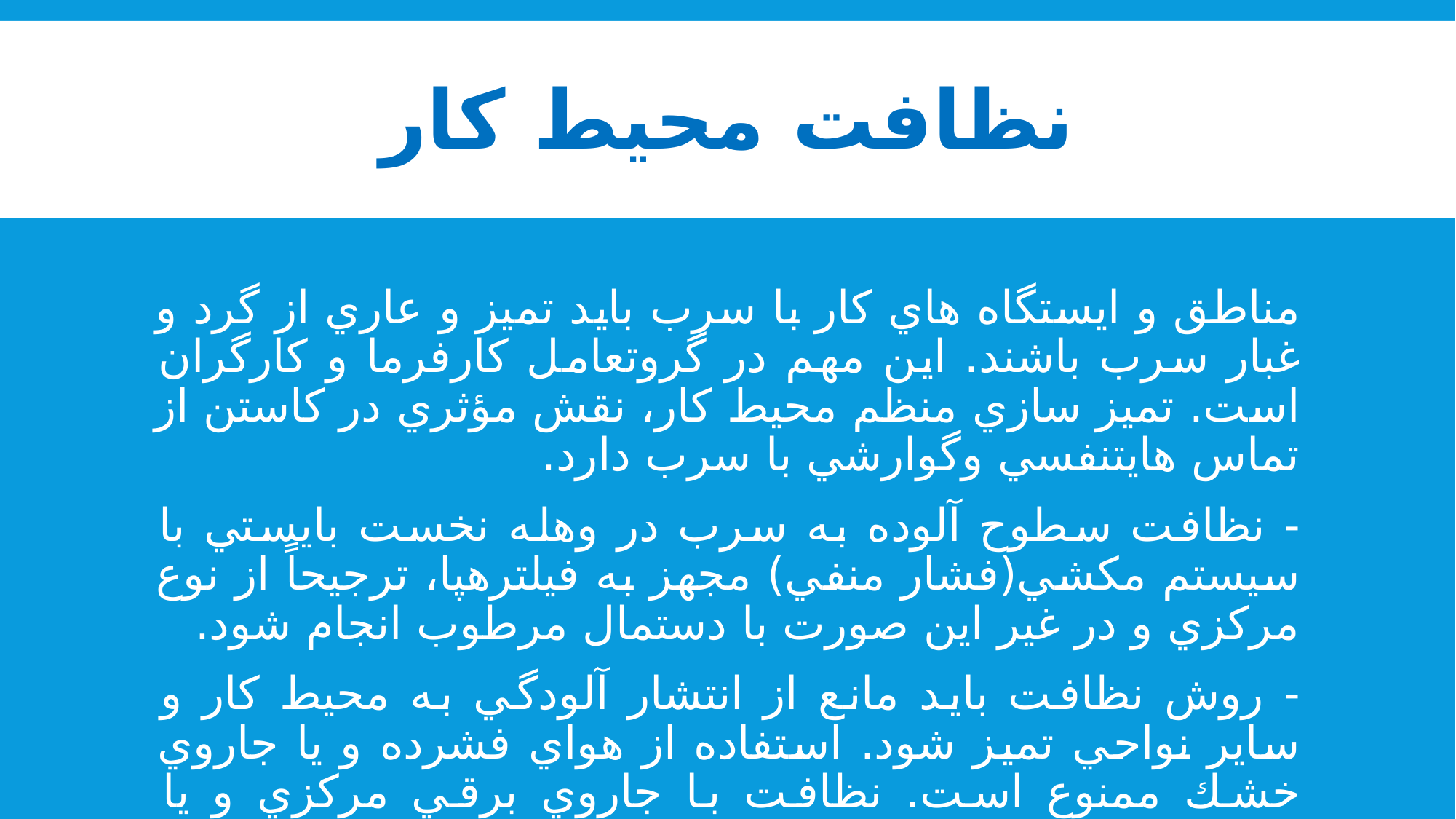

# نظافت محيط كار
مناطق و ايستگاه هاي كار با سرب بايد تميز و عاري از گرد و غبار سرب باشند. اين مهم در گروتعامل كارفرما و كارگران است. تميز سازي منظم محيط كار، نقش مؤثري در كاستن از تماس هايتنفسي وگوارشي با سرب دارد.
- نظافت سطوح آلوده به سرب در وهله نخست بايستي با سيستم مکشي(فشار منفي) مجهز به فيلترهپا، ترجيحاً از نوع مركزي و در غير اين صورت با دستمال مرطوب انجام شود.
- روش نظافت بايد مانع از انتشار آلودگي به محيط كار و ساير نواحي تميز شود. استفاده از هواي فشرده و يا جاروي خشك ممنوع است. نظافت با جاروي برقي مركزي و يا متحرك مجهز به فيلتر هپا و درغير اينصورت با استفاده از روش هاي تر نظير نظافت با دستمال مرطوب مجاز مي باشد.